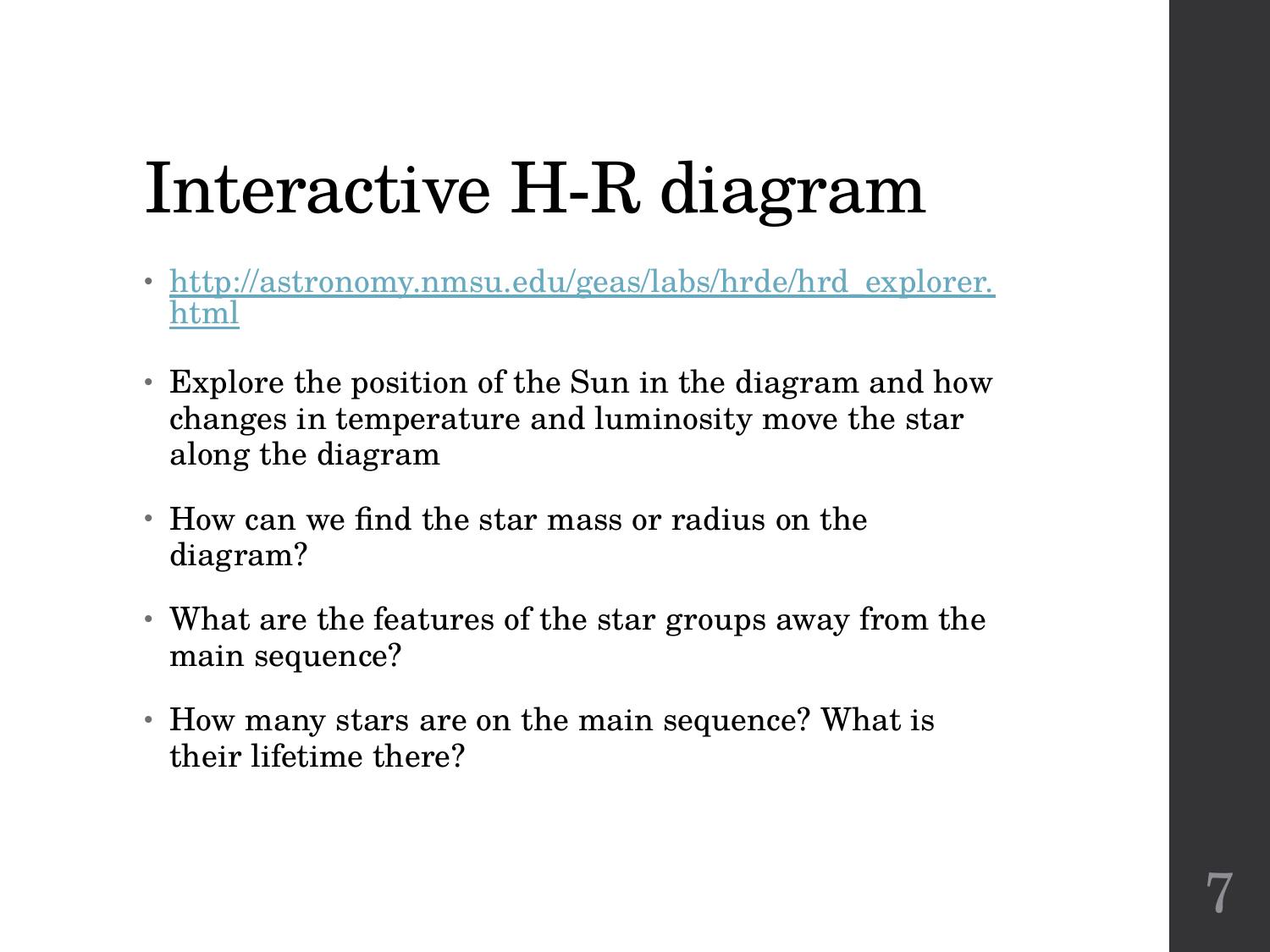

# Interactive H-R diagram
http://astronomy.nmsu.edu/geas/labs/hrde/hrd_explorer.html
Explore the position of the Sun in the diagram and how changes in temperature and luminosity move the star along the diagram
How can we find the star mass or radius on the diagram?
What are the features of the star groups away from the main sequence?
How many stars are on the main sequence? What is their lifetime there?
7